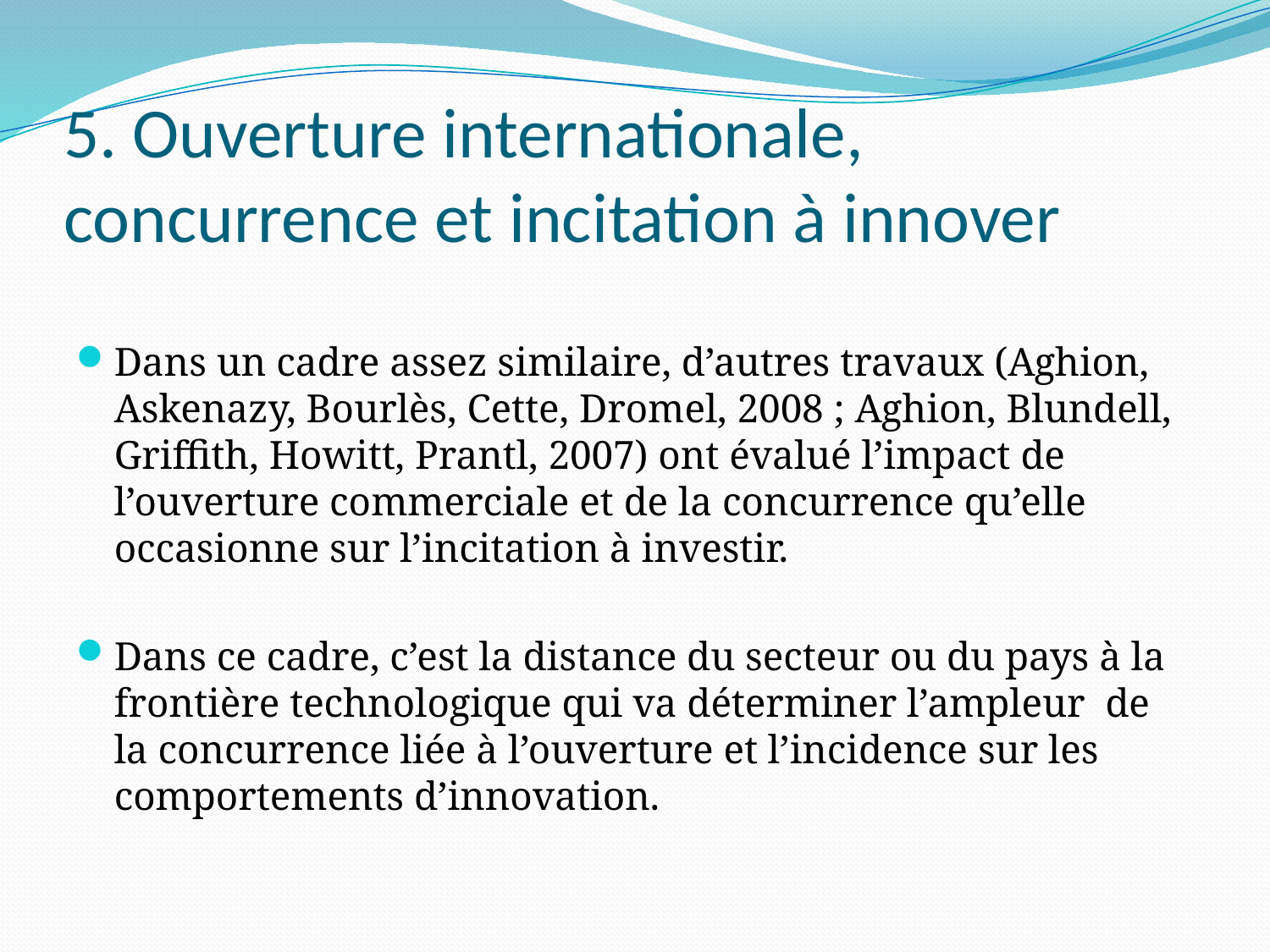

# 5. Ouverture internationale, concurrence et incitation à innover

Dans un cadre assez similaire, d’autres travaux (Aghion, Askenazy, Bourlès, Cette, Dromel, 2008 ; Aghion, Blundell, Griffith, Howitt, Prantl, 2007) ont évalué l’impact de l’ouverture commerciale et de la concurrence qu’elle occasionne sur l’incitation à investir.

Dans ce cadre, c’est la distance du secteur ou du pays à la frontière technologique qui va déterminer l’ampleur  de la concurrence liée à l’ouverture et l’incidence sur les comportements d’innovation.